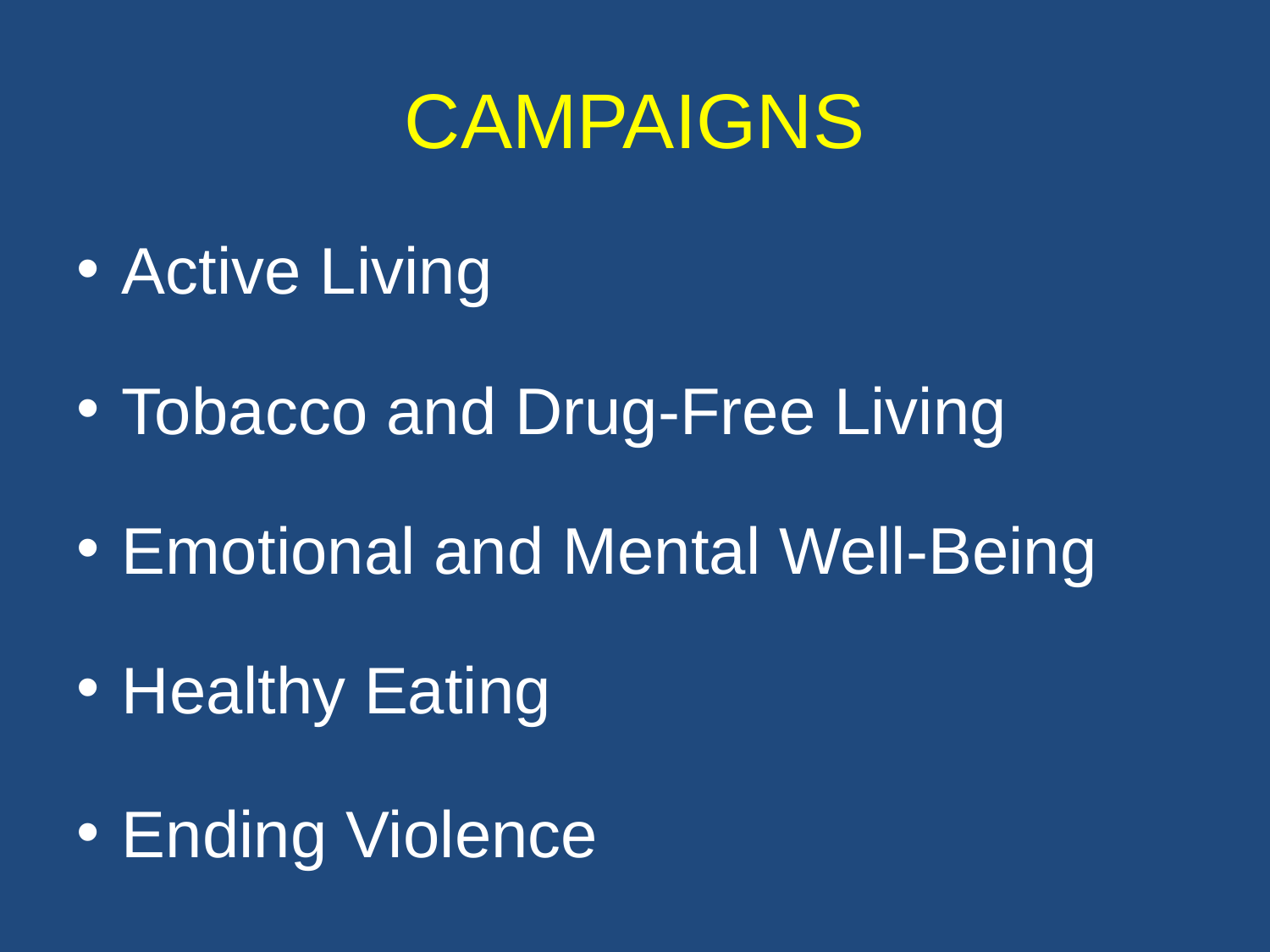

# CAMPAIGNS
Active Living

Tobacco and Drug-Free Living

Emotional and Mental Well-Being

Healthy Eating

Ending Violence